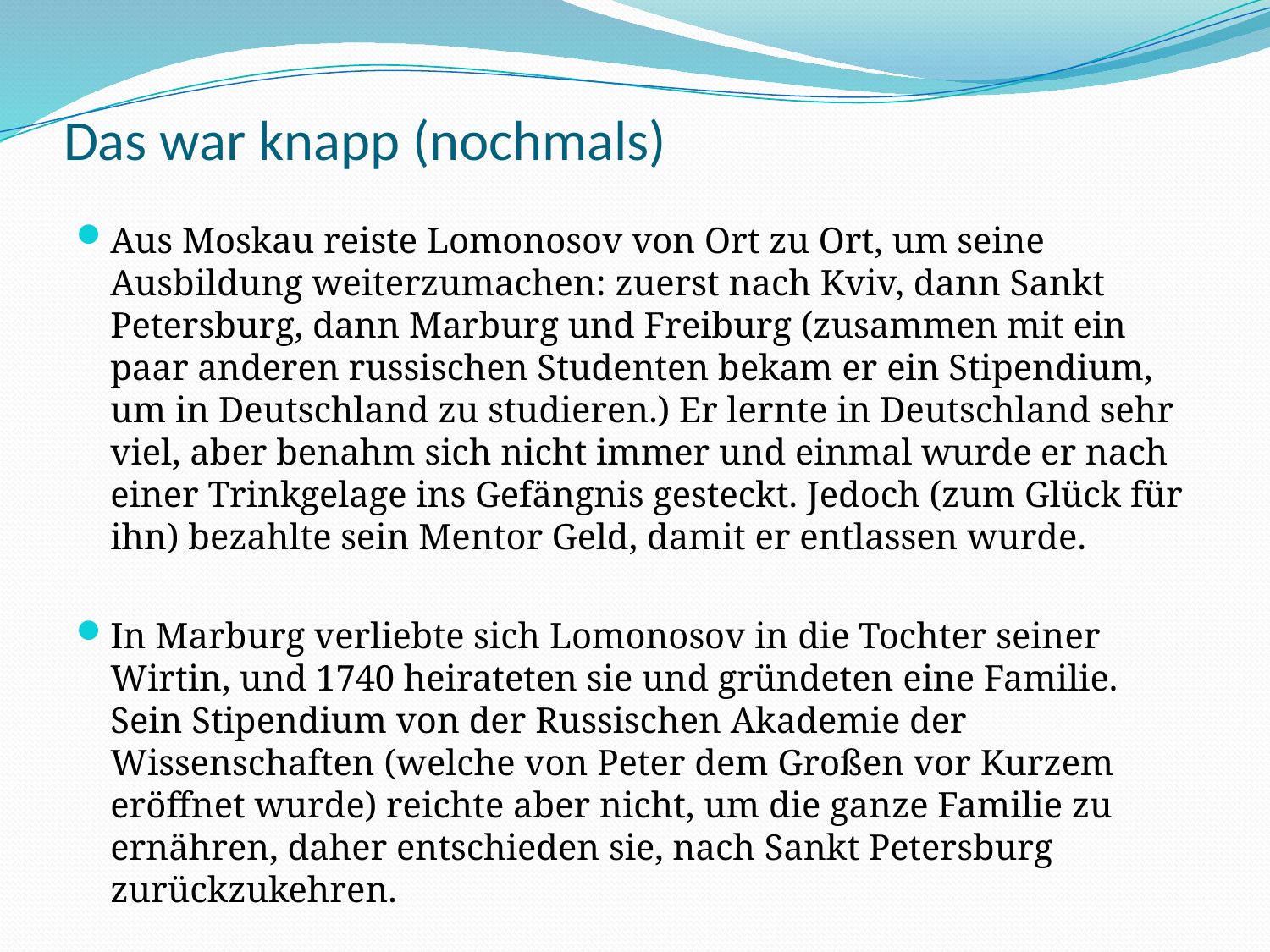

# Das war knapp (nochmals)
Aus Moskau reiste Lomonosov von Ort zu Ort, um seine Ausbildung weiterzumachen: zuerst nach Kviv, dann Sankt Petersburg, dann Marburg und Freiburg (zusammen mit ein paar anderen russischen Studenten bekam er ein Stipendium, um in Deutschland zu studieren.) Er lernte in Deutschland sehr viel, aber benahm sich nicht immer und einmal wurde er nach einer Trinkgelage ins Gefängnis gesteckt. Jedoch (zum Glück für ihn) bezahlte sein Mentor Geld, damit er entlassen wurde.

In Marburg verliebte sich Lomonosov in die Tochter seiner Wirtin, und 1740 heirateten sie und gründeten eine Familie. Sein Stipendium von der Russischen Akademie der Wissenschaften (welche von Peter dem Großen vor Kurzem eröffnet wurde) reichte aber nicht, um die ganze Familie zu ernähren, daher entschieden sie, nach Sankt Petersburg zurückzukehren.